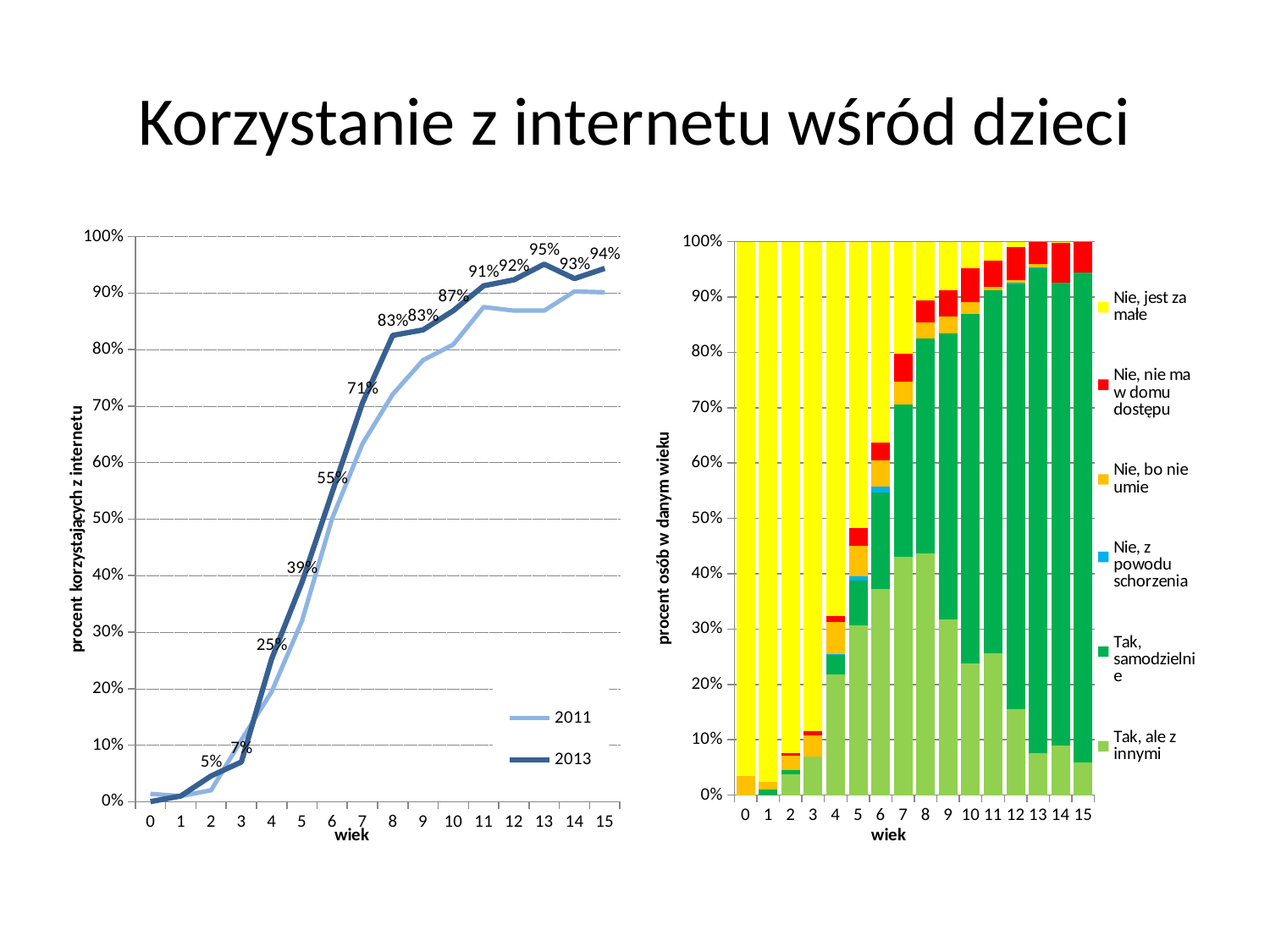

# Korzystanie z internetu wśród dzieci

### Chart

| Category | 2011 | 2013 |
|---|---|---|
| 0 | 0.0136986301369863 | 0.0 |
| 1 | 0.009771986970684045 | 0.009966777408637877 |
| 2 | 0.020000000000000007 | 0.04545454545454546 |
| 3 | 0.1089108910891089 | 0.07008086253369272 |
| 4 | 0.19459459459459466 | 0.25263157894736843 |
| 5 | 0.3196721311475412 | 0.38799076212471156 |
| 6 | 0.5013550135501358 | 0.5475 |
| 7 | 0.633228840125392 | 0.7053140096618358 |
| 8 | 0.7208588957055216 | 0.8251928020565555 |
| 9 | 0.781326781326781 | 0.8349514563106801 |
| 10 | 0.8089887640449436 | 0.8689024390243905 |
| 11 | 0.8753462603878116 | 0.9129353233830849 |
| 12 | 0.8689839572192515 | 0.9234693877551019 |
| 13 | 0.8690176322418138 | 0.9512195121951221 |
| 14 | 0.9029850746268656 | 0.9256410256410259 |
| 15 | 0.9014084507042254 | 0.9436997319034858 |

### Chart

| Category | Tak, ale z innymi | Tak, samodzielnie | Nie, z powodu schorzenia | Nie, bo nie umie | Nie, nie ma w domu dostępu | Nie, jest za małe |
|---|---|---|---|---|---|---|
| 0 | 0.0 | 0.0 | 0.0 | 0.034482758620689655 | 0.0 | 0.9655172413793104 |
| 1 | 0.0 | 0.009966777408637877 | 0.0 | 0.0132890365448505 | 0.0 | 0.9767441860465119 |
| 2 | 0.037878787878787894 | 0.0075757575757575794 | 0.0 | 0.026515151515151516 | 0.0037878787878787897 | 0.9242424242424242 |
| 3 | 0.07008086253369272 | 0.0 | 0.0 | 0.03773584905660379 | 0.008086253369272238 | 0.8840970350404312 |
| 4 | 0.21842105263157896 | 0.034210526315789476 | 0.002631578947368422 | 0.05789473684210532 | 0.010526315789473684 | 0.6763157894736844 |
| 5 | 0.30715935334872985 | 0.08083140877598155 | 0.006928406466512702 | 0.05542725173210164 | 0.03233256351039261 | 0.517321016166282 |
| 6 | 0.3725000000000001 | 0.17500000000000004 | 0.010000000000000004 | 0.047500000000000014 | 0.0325 | 0.36250000000000016 |
| 7 | 0.42995169082125617 | 0.2753623188405798 | 0.0 | 0.041062801932367166 | 0.050724637681159424 | 0.2028985507246377 |
| 8 | 0.4370179948586119 | 0.3881748071979438 | 0.0 | 0.02827763496143959 | 0.04113110539845754 | 0.10539845758354756 |
| 9 | 0.3171521035598708 | 0.5177993527508092 | 0.0 | 0.029126213592233007 | 0.04854368932038837 | 0.08737864077669907 |
| 10 | 0.23780487804878042 | 0.6310975609756098 | 0.0 | 0.02134146341463416 | 0.06097560975609756 | 0.04878048780487809 |
| 11 | 0.2562189054726368 | 0.656716417910448 | 0.0 | 0.004975124378109453 | 0.04726368159203982 | 0.03482587064676619 |
| 12 | 0.1556122448979593 | 0.7678571428571429 | 0.0025510204081632647 | 0.0051020408163265285 | 0.05867346938775509 | 0.010204081632653066 |
| 13 | 0.0758807588075881 | 0.8753387533875341 | 0.002710027100271004 | 0.005420054200542005 | 0.04065040650406504 | 0.0 |
| 14 | 0.08974358974358973 | 0.8358974358974359 | 0.0 | 0.0 | 0.07179487179487179 | 0.0025641025641025654 |
| 15 | 0.05898123324396783 | 0.8847184986595178 | 0.0 | 0.0 | 0.05630026809651476 | 0.0 |